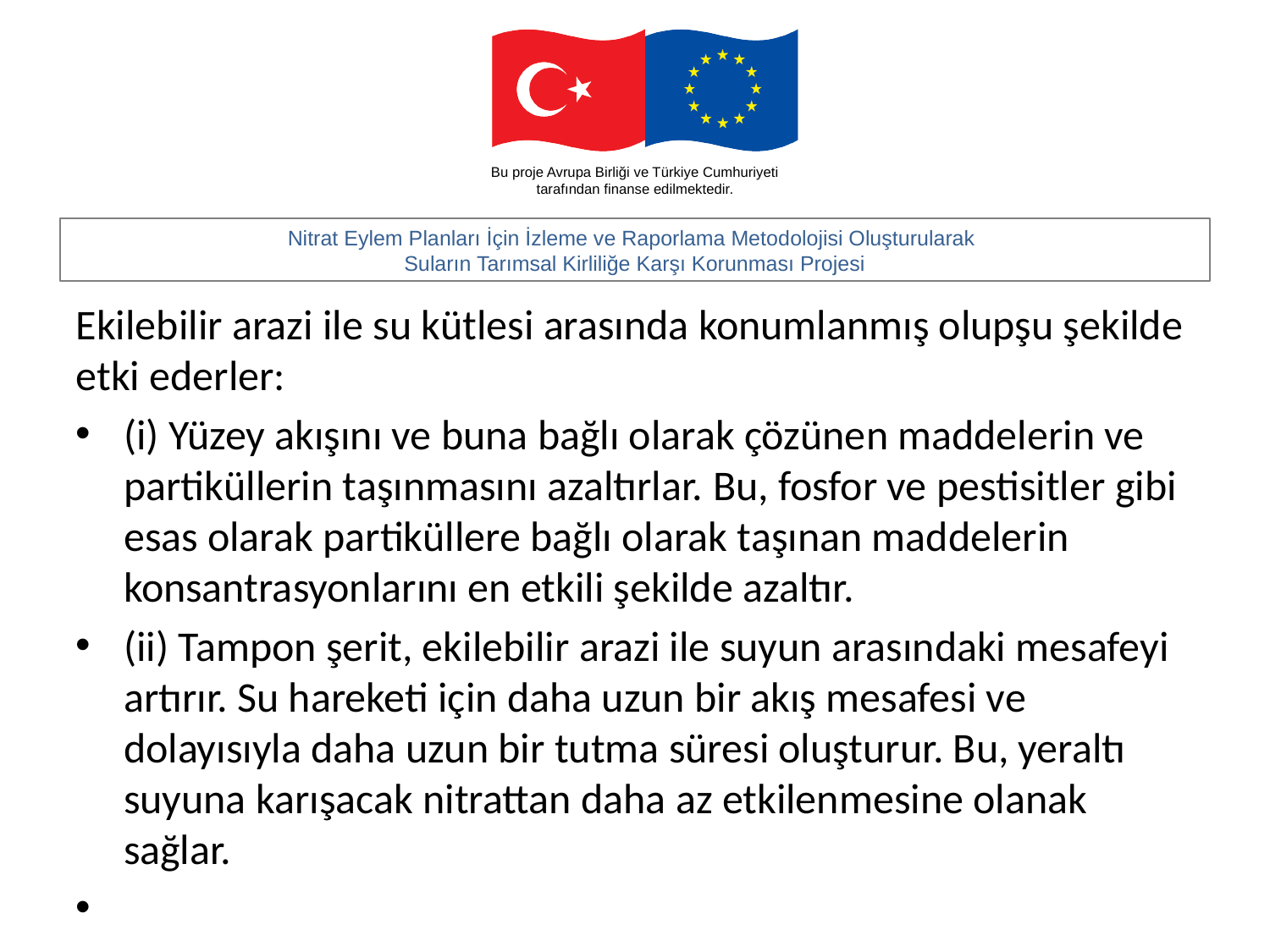

#
Ekilebilir arazi ile su kütlesi arasında konumlanmış olupşu şekilde etki ederler:
(i) Yüzey akışını ve buna bağlı olarak çözünen maddelerin ve partiküllerin taşınmasını azaltırlar. Bu, fosfor ve pestisitler gibi esas olarak partiküllere bağlı olarak taşınan maddelerin konsantrasyonlarını en etkili şekilde azaltır.
(ii) Tampon şerit, ekilebilir arazi ile suyun arasındaki mesafeyi artırır. Su hareketi için daha uzun bir akış mesafesi ve dolayısıyla daha uzun bir tutma süresi oluşturur. Bu, yeraltı suyuna karışacak nitrattan daha az etkilenmesine olanak sağlar.